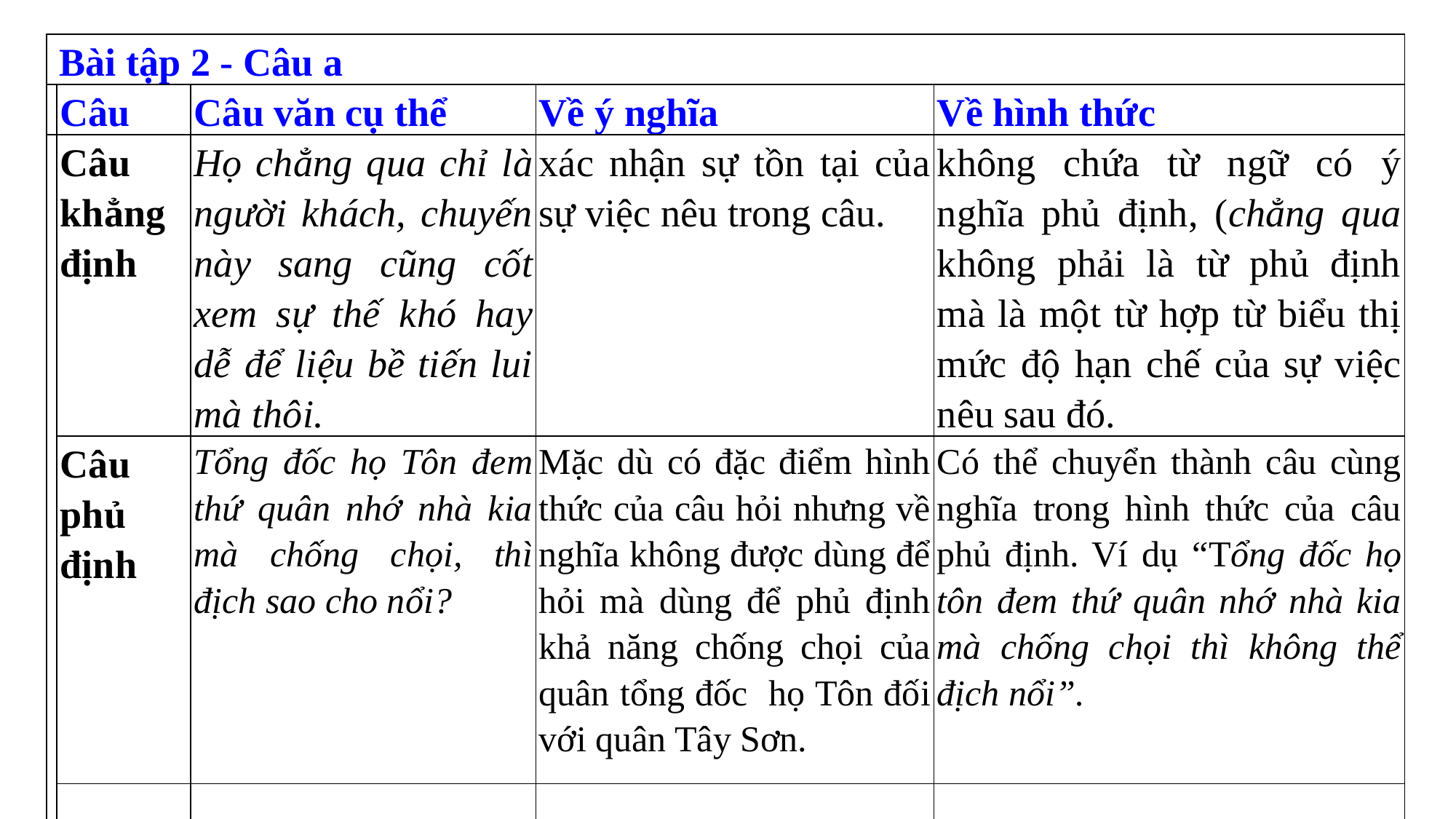

| Bài tập 2 - Câu a |  |  |  |  |
| --- | --- | --- | --- | --- |
|  | Câu | Câu văn cụ thể | Về ý nghĩa | Về hình thức |
|  | Câu khẳng định | Họ chẳng qua chỉ là người khách, chuyến này sang cũng cốt xem sự thế khó hay dễ để liệu bề tiến lui mà thôi. | xác nhận sự tồn tại của sự việc nêu trong câu. | không chứa từ ngữ có ý nghĩa phủ định, (chẳng qua không phải là từ phủ định mà là một từ hợp từ biểu thị mức độ hạn chế của sự việc nêu sau đó. |
|  | Câu phủ định | Tổng đốc họ Tôn đem thứ quân nhớ nhà kia mà chống chọi, thì địch sao cho nổi? | Mặc dù có đặc điểm hình thức của câu hỏi nhưng về nghĩa không được dùng để hỏi mà dùng để phủ định khả năng chống chọi của quân tổng đốc họ Tôn đối với quân Tây Sơn. | Có thể chuyển thành câu cùng nghĩa trong hình thức của câu phủ định. Ví dụ “Tổng đốc họ tôn đem thứ quân nhớ nhà kia mà chống chọi thì không thể địch nổi”. |
|  |  |  |  |  |